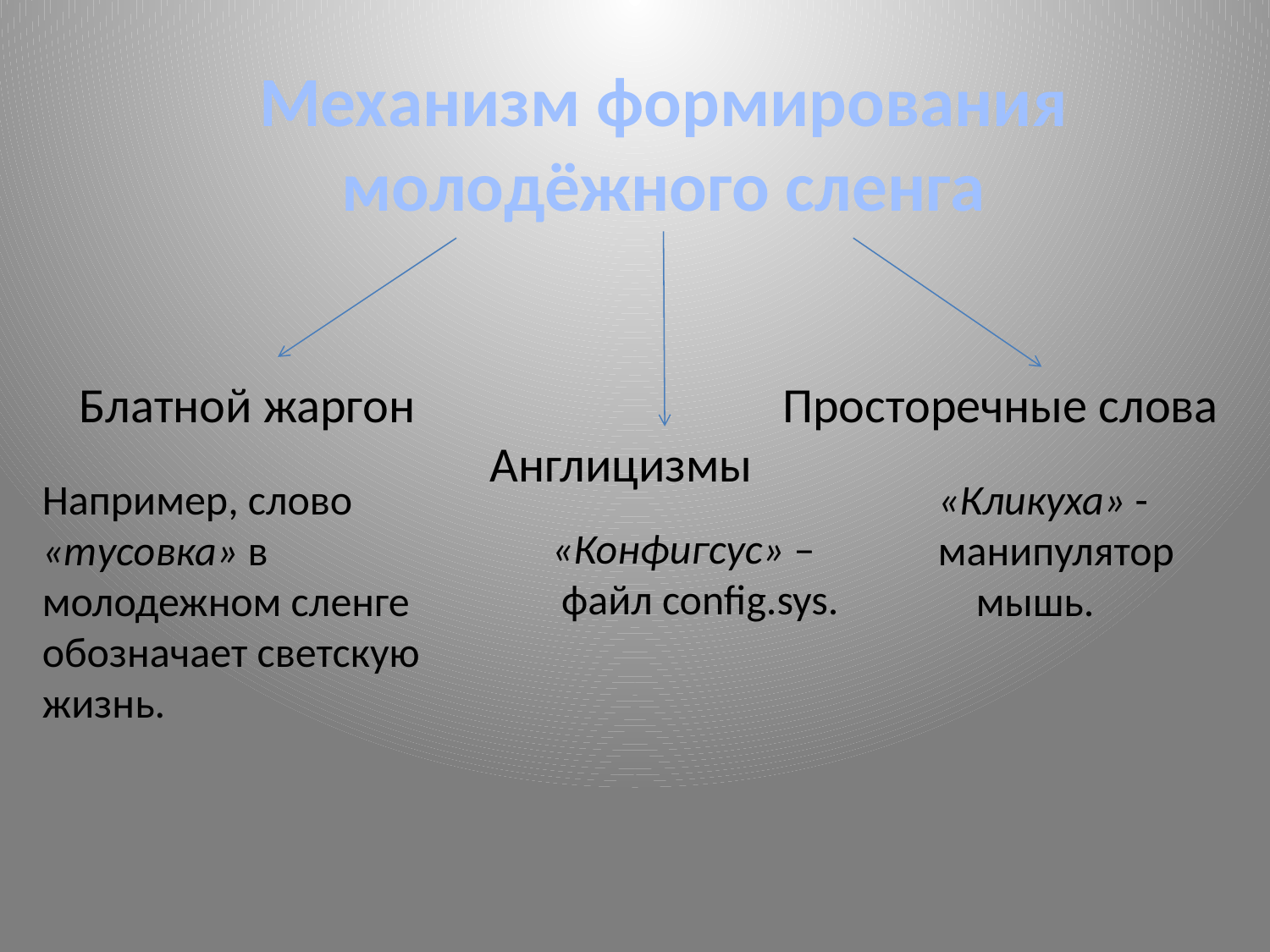

Механизм формирования
 молодёжного сленга
Блатной жаргон
Просторечные слова
Англицизмы
Например, слово «тусовка» в молодежном сленге обозначает светскую жизнь.
«Кликуха» -
манипулятор
    мышь.
«Конфигсус» –
 файл config.sys.